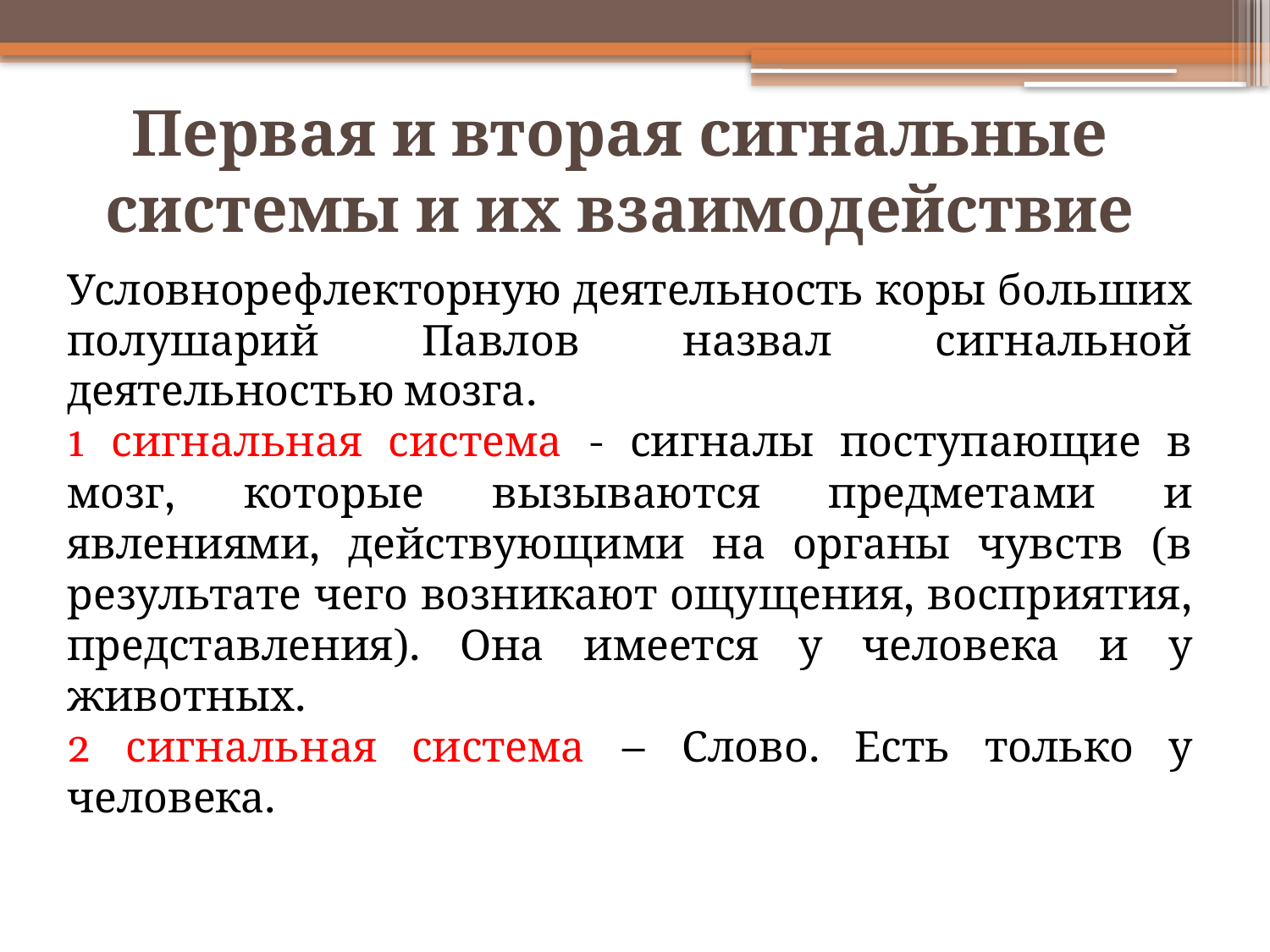

Первая и вторая сигнальные системы и их взаимодействие
Условнорефлекторную деятельность коры больших полушарий Павлов назвал сигнальной деятельностью мозга.
1 сигнальная система - сигналы поступающие в мозг, которые вызываются предметами и явлениями, действующими на органы чувств (в результате чего возникают ощущения, восприятия, представления). Она имеется у человека и у животных.
2 сигнальная система – Слово. Есть только у человека.